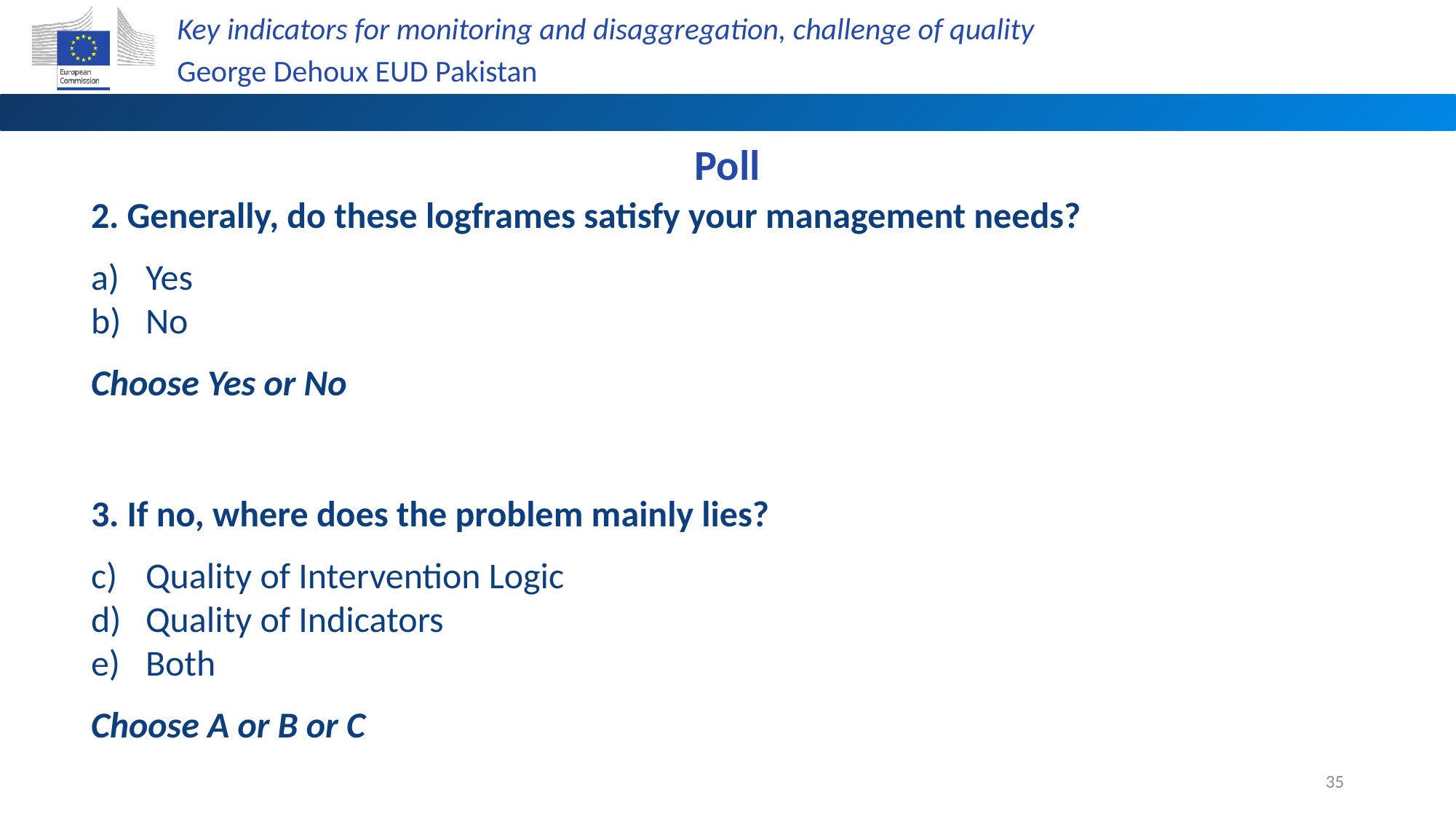

Key indicators for monitoring and disaggregation, challenge of quality
George Dehoux EUD Pakistan
Poll
2. Generally, do these logframes satisfy your management needs?
Yes
No
Choose Yes or No

3. If no, where does the problem mainly lies?
Quality of Intervention Logic
Quality of Indicators
Both
Choose A or B or C
35